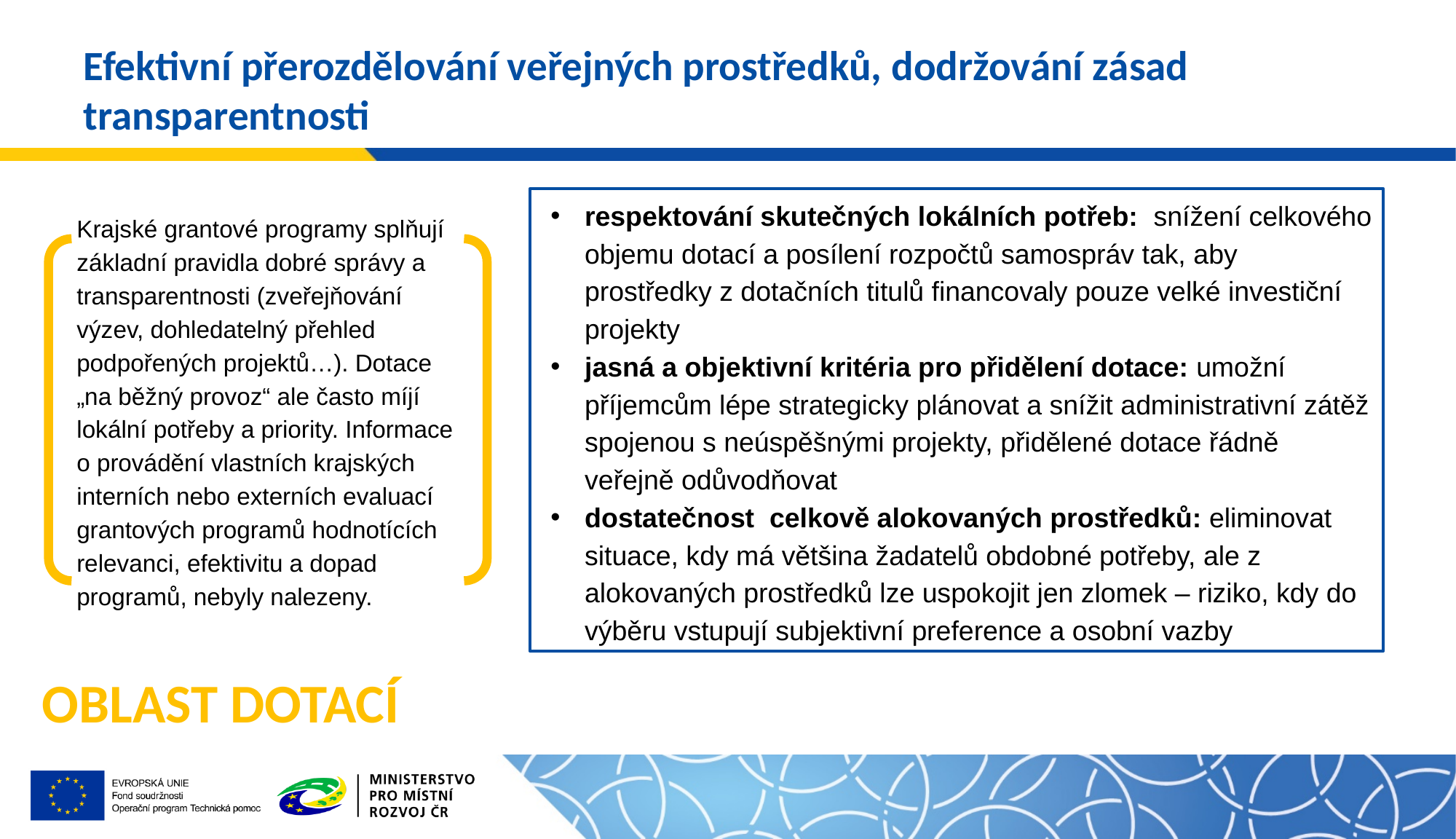

# Efektivní přerozdělování veřejných prostředků, dodržování zásad transparentnosti
respektování skutečných lokálních potřeb:  snížení celkového objemu dotací a posílení rozpočtů samospráv tak, aby prostředky z dotačních titulů financovaly pouze velké investiční projekty
jasná a objektivní kritéria pro přidělení dotace: umožní příjemcům lépe strategicky plánovat a snížit administrativní zátěž spojenou s neúspěšnými projekty, přidělené dotace řádně veřejně odůvodňovat
dostatečnost  celkově alokovaných prostředků: eliminovat situace, kdy má většina žadatelů obdobné potřeby, ale z alokovaných prostředků lze uspokojit jen zlomek – riziko, kdy do výběru vstupují subjektivní preference a osobní vazby
Krajské grantové programy splňují základní pravidla dobré správy a transparentnosti (zveřejňování výzev, dohledatelný přehled podpořených projektů…). Dotace „na běžný provoz“ ale často míjí lokální potřeby a priority. Informace o provádění vlastních krajských interních nebo externích evaluací  grantových programů hodnotících relevanci, efektivitu a dopad programů, nebyly nalezeny.
OBLAST DOTACÍ